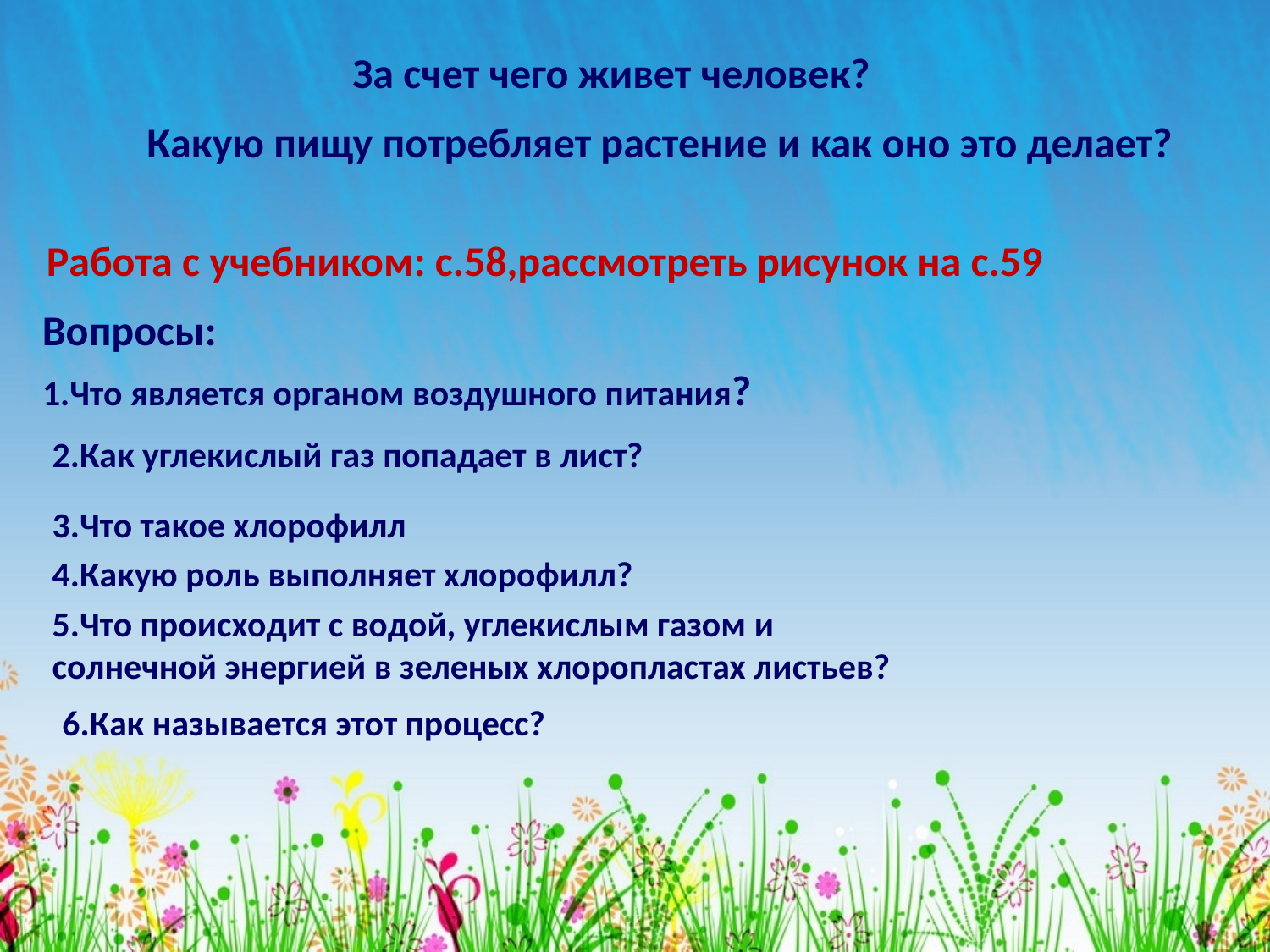

За счет чего живет человек?
Какую пищу потребляет растение и как оно это делает?
Работа с учебником: с.58,рассмотреть рисунок на с.59
Вопросы:
1.Что является органом воздушного питания?
2.Как углекислый газ попадает в лист?
3.Что такое хлорофилл
4.Какую роль выполняет хлорофилл?
5.Что происходит с водой, углекислым газом и солнечной энергией в зеленых хлоропластах листьев?
6.Как называется этот процесс?